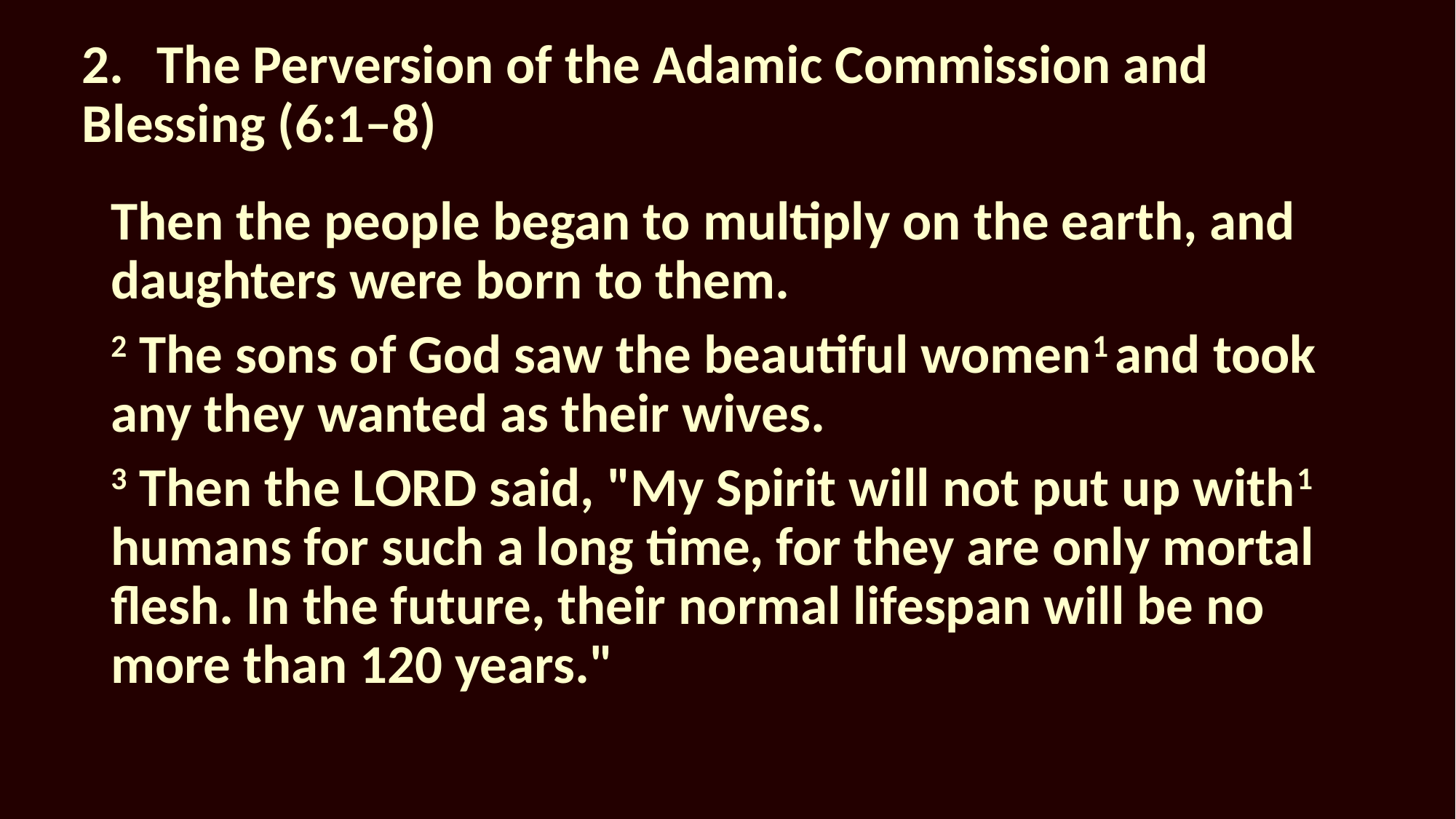

# 2.	The Perversion of the Adamic Commission and 	Blessing (6:1–8)
Then the people began to multiply on the earth, and daughters were born to them.
2 The sons of God saw the beautiful women1 and took any they wanted as their wives.
3 Then the LORD said, "My Spirit will not put up with1 humans for such a long time, for they are only mortal flesh. In the future, their normal lifespan will be no more than 120 years."